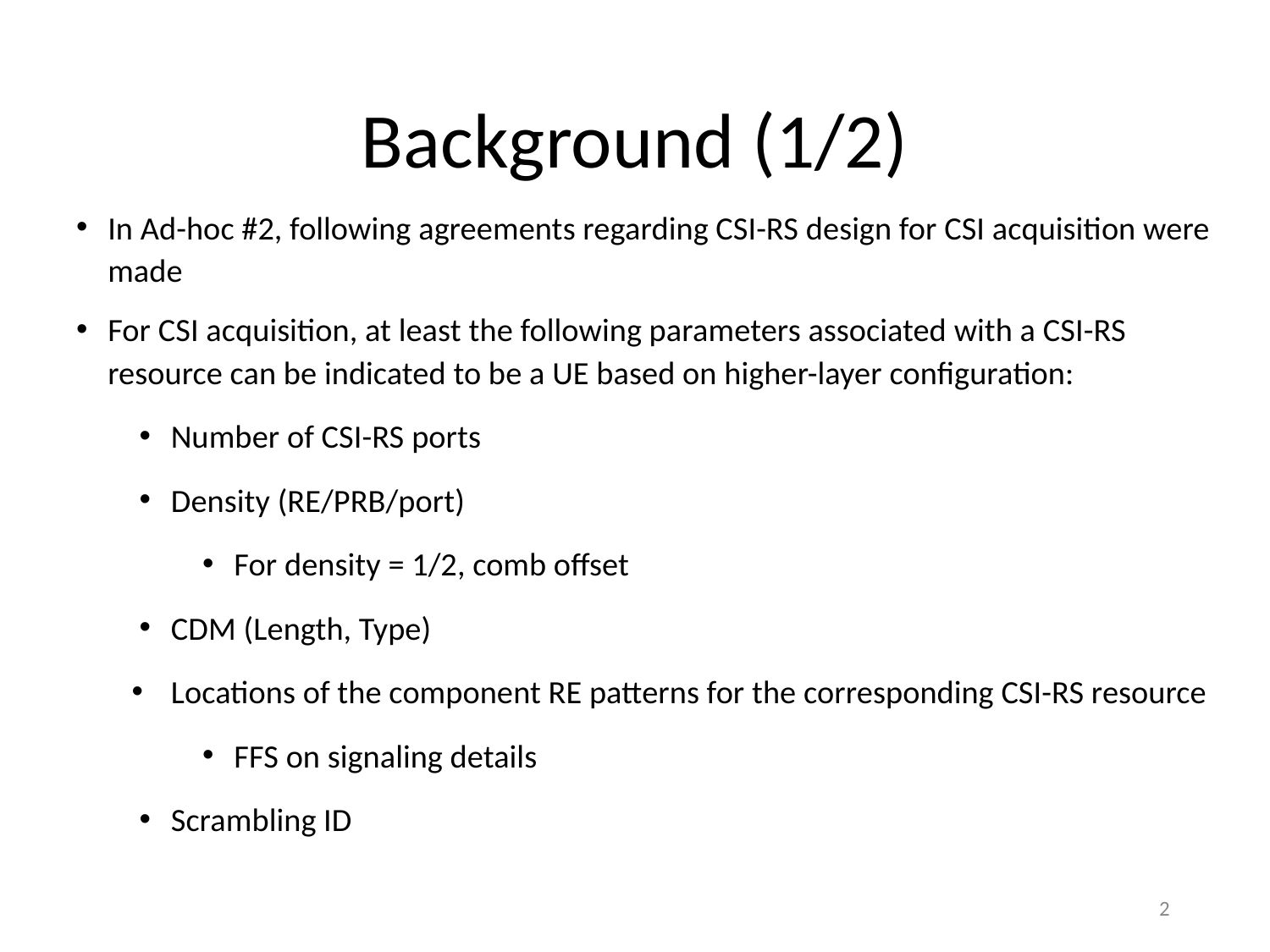

# Background (1/2)
In Ad-hoc #2, following agreements regarding CSI-RS design for CSI acquisition were made
For CSI acquisition, at least the following parameters associated with a CSI-RS resource can be indicated to be a UE based on higher-layer configuration:
Number of CSI-RS ports
Density (RE/PRB/port)
For density = 1/2, comb offset
CDM (Length, Type)
Locations of the component RE patterns for the corresponding CSI-RS resource
FFS on signaling details
Scrambling ID
2